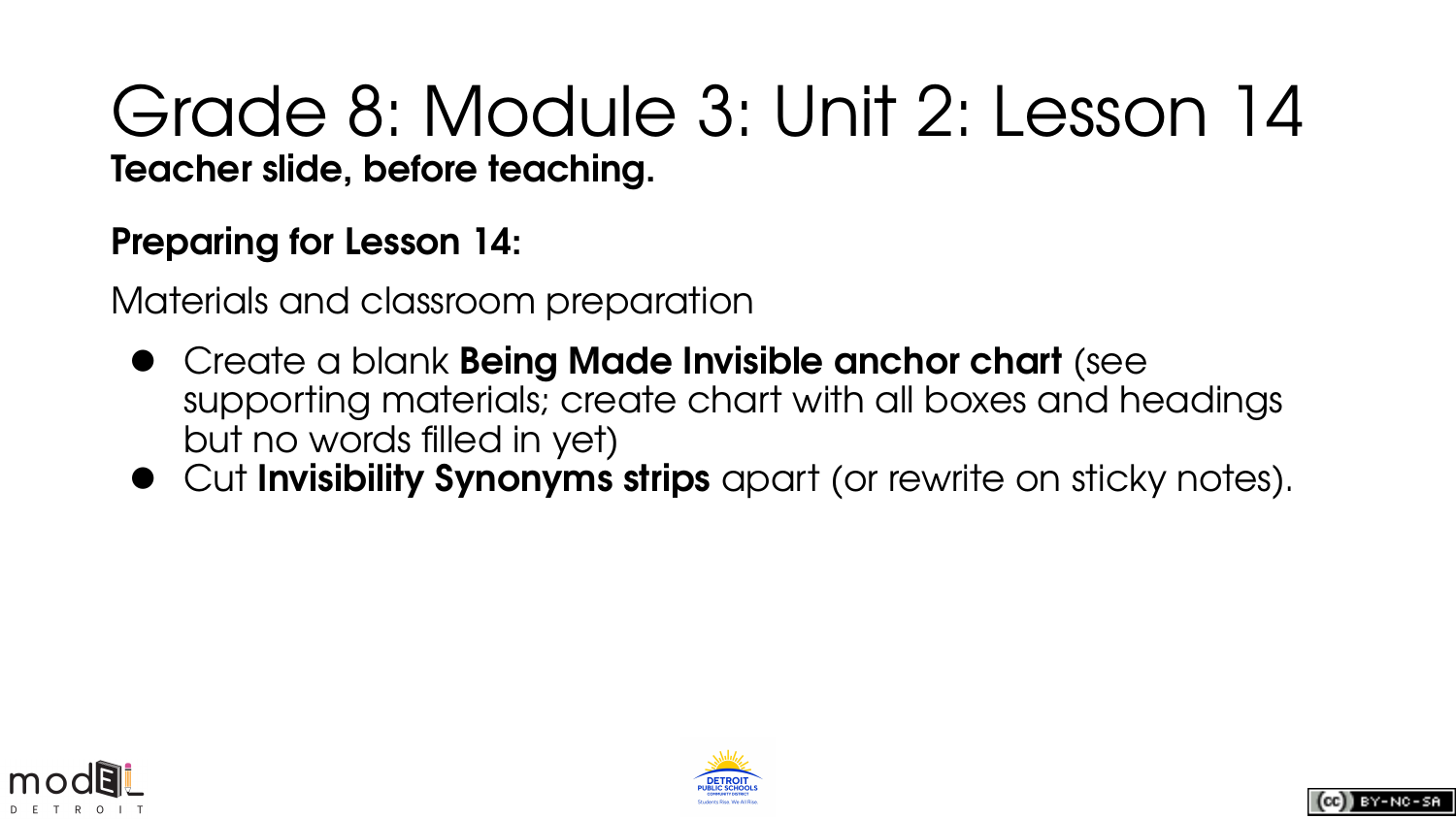

# Grade 8: Module 3: Unit 2: Lesson 14
Teacher slide, before teaching.

Preparing for Lesson 14:
Materials and classroom preparation
Create a blank Being Made Invisible anchor chart (see supporting materials; create chart with all boxes and headings but no words filled in yet)
Cut Invisibility Synonyms strips apart (or rewrite on sticky notes).